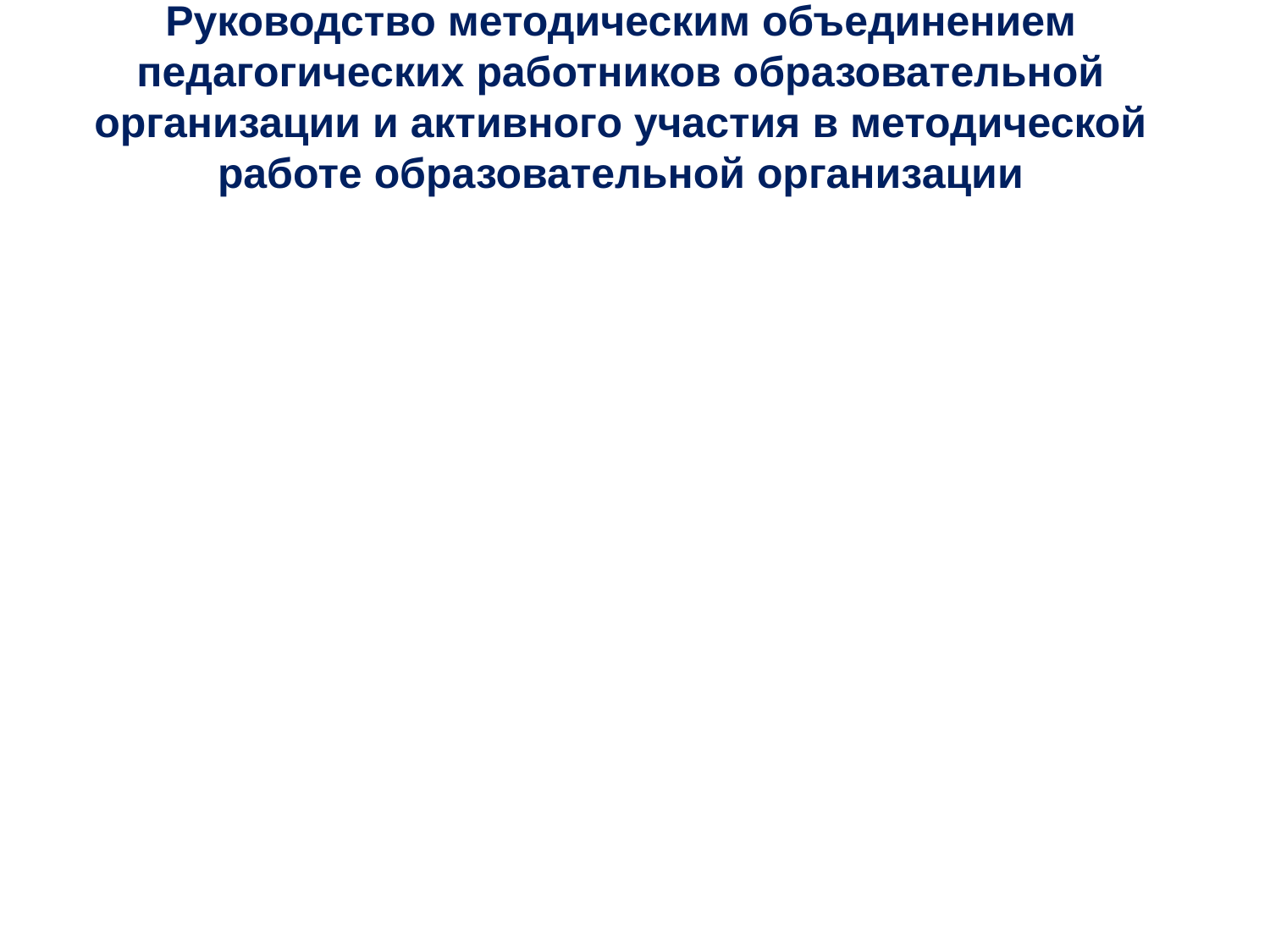

# Руководство методическим объединением педагогических работников образовательной организации и активного участия в методической работе образовательной организации